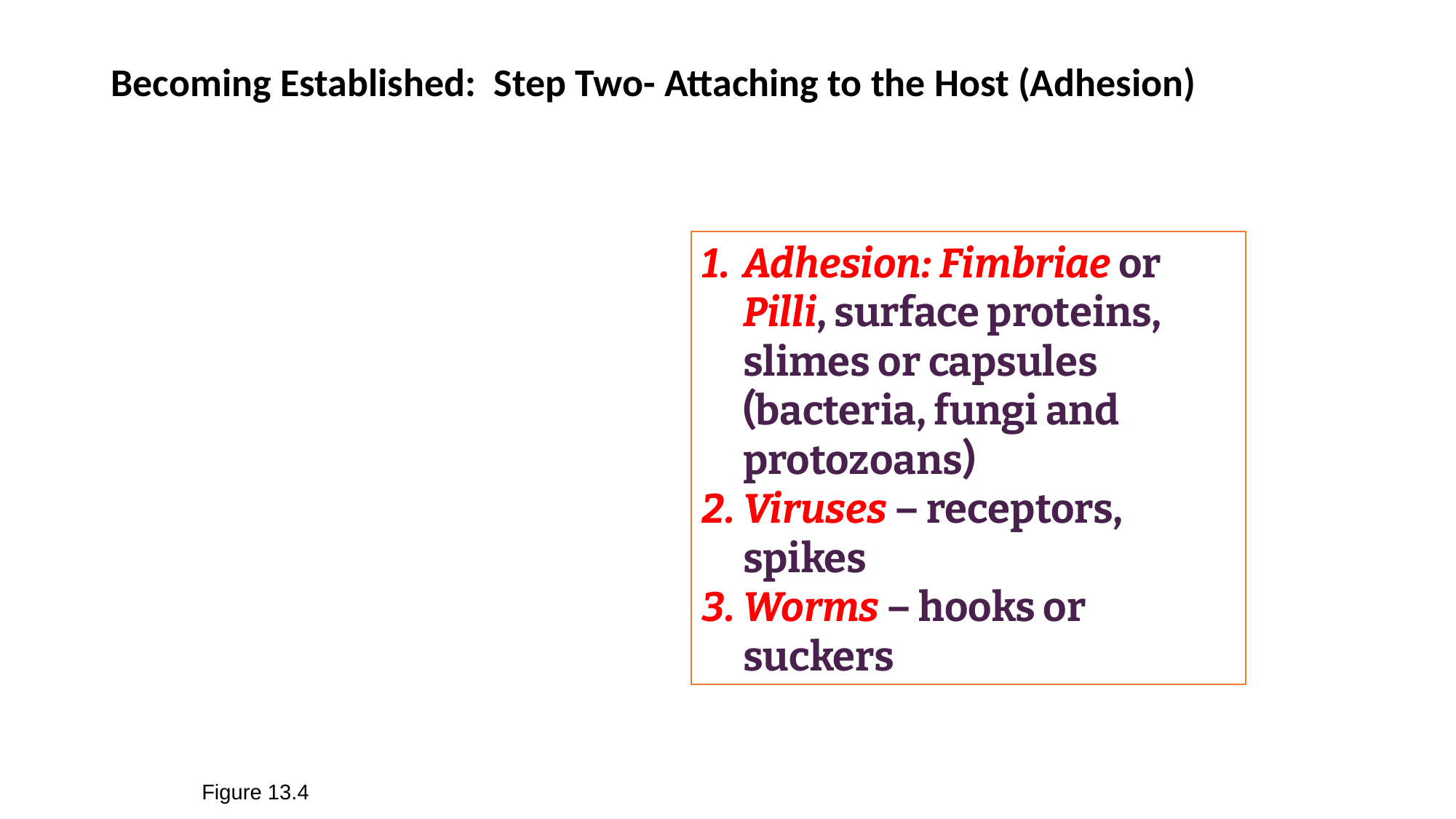

# Becoming Established:  Step Two- Attaching to the Host (Adhesion)
Adhesion: Fimbriae or Pilli, surface proteins, slimes or capsules (bacteria, fungi and protozoans)
Viruses – receptors, spikes
Worms – hooks or suckers
Figure 13.4